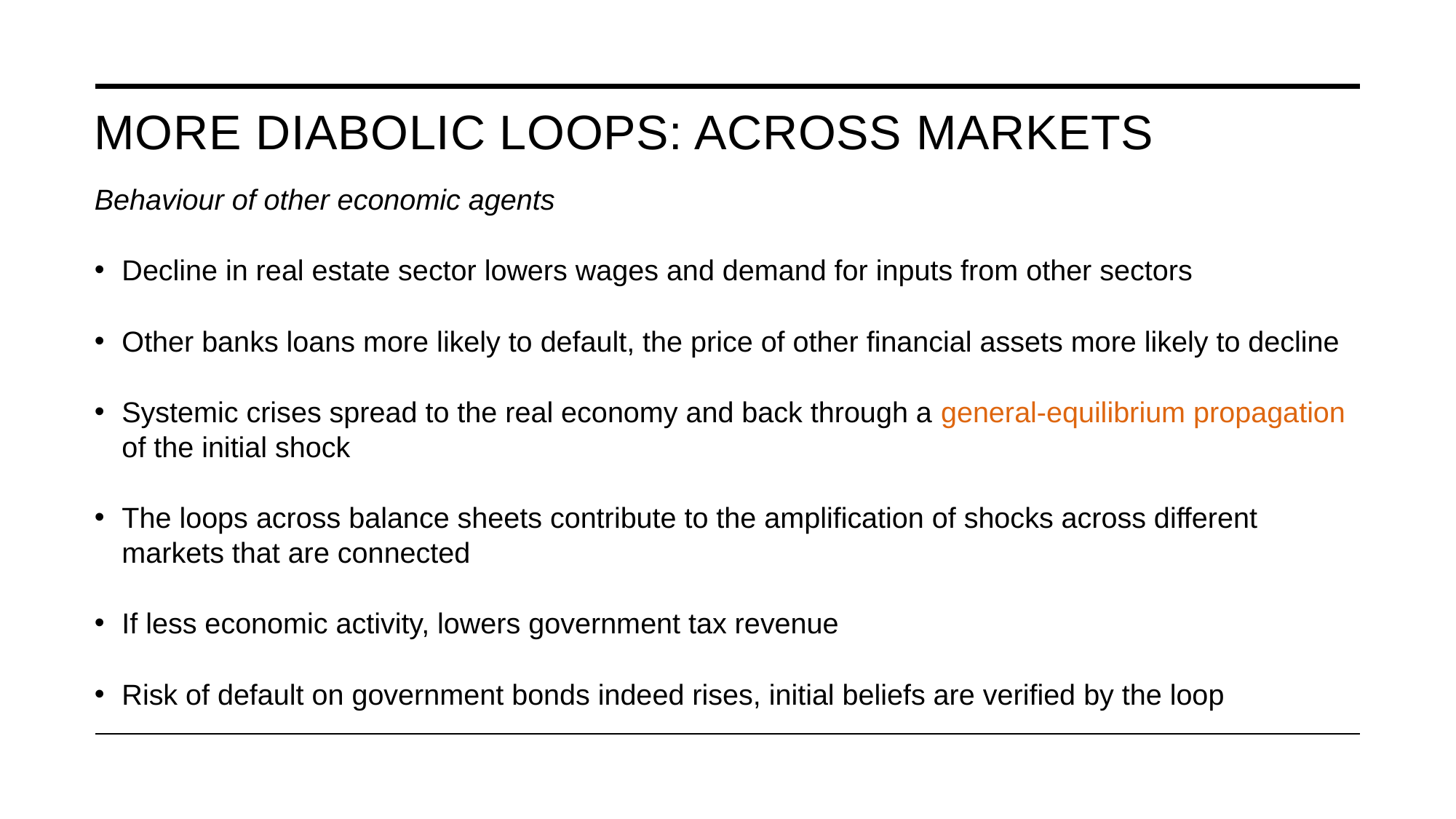

# More Diabolic Loops: Across Markets
Behaviour of other economic agents
Decline in real estate sector lowers wages and demand for inputs from other sectors
Other banks loans more likely to default, the price of other financial assets more likely to decline
Systemic crises spread to the real economy and back through a general-equilibrium propagation of the initial shock
The loops across balance sheets contribute to the amplification of shocks across different markets that are connected
If less economic activity, lowers government tax revenue
Risk of default on government bonds indeed rises, initial beliefs are verified by the loop